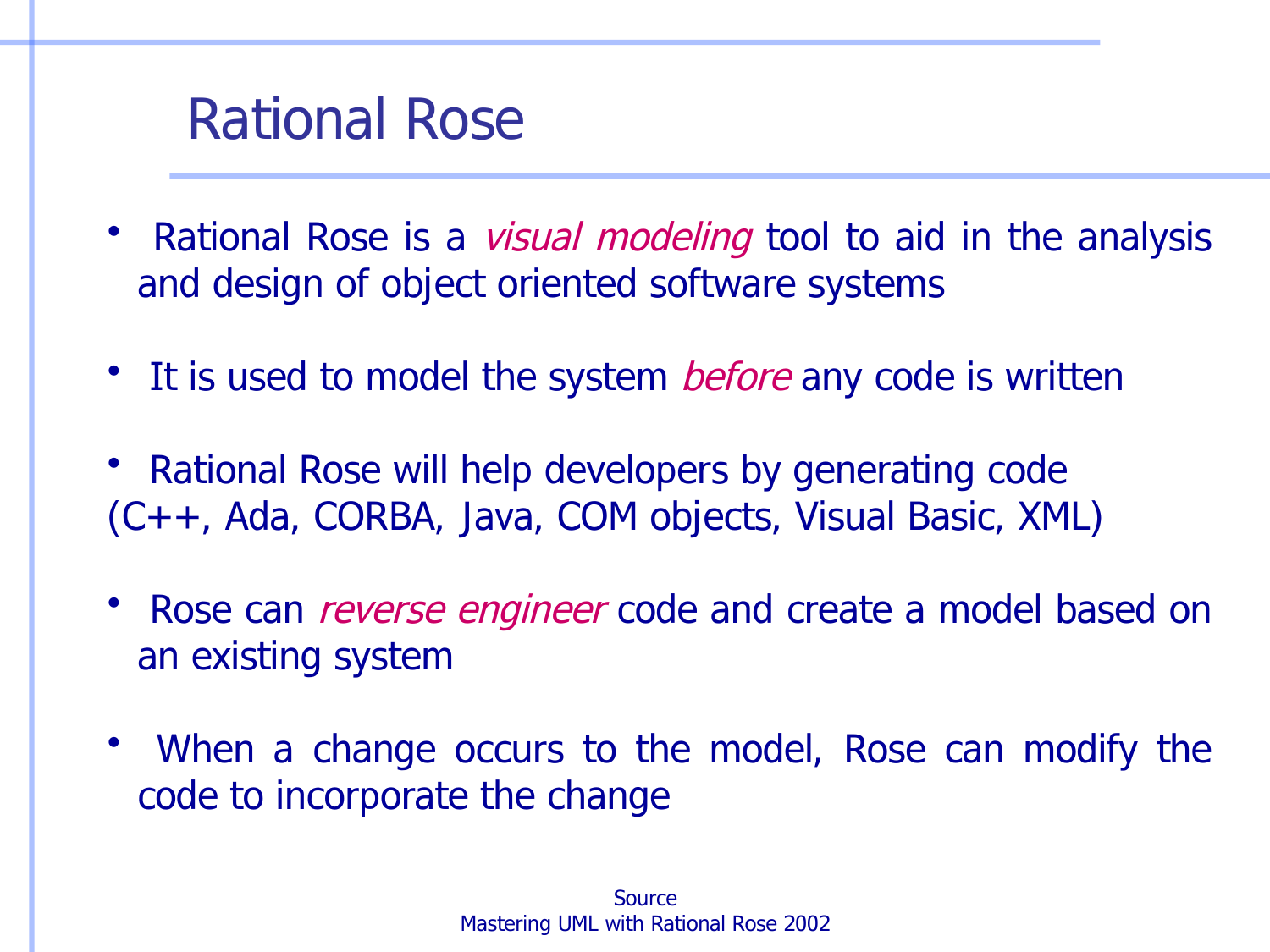

Rational Rose

 Rational Rose is a visual modeling tool to aid in the analysis and design of object oriented software systems

 It is used to model the system before any code is written

 Rational Rose will help developers by generating code
(C++, Ada, CORBA, Java, COM objects, Visual Basic, XML)

 Rose can reverse engineer code and create a model based on an existing system

 When a change occurs to the model, Rose can modify the code to incorporate the change

Source
Mastering UML with Rational Rose 2002